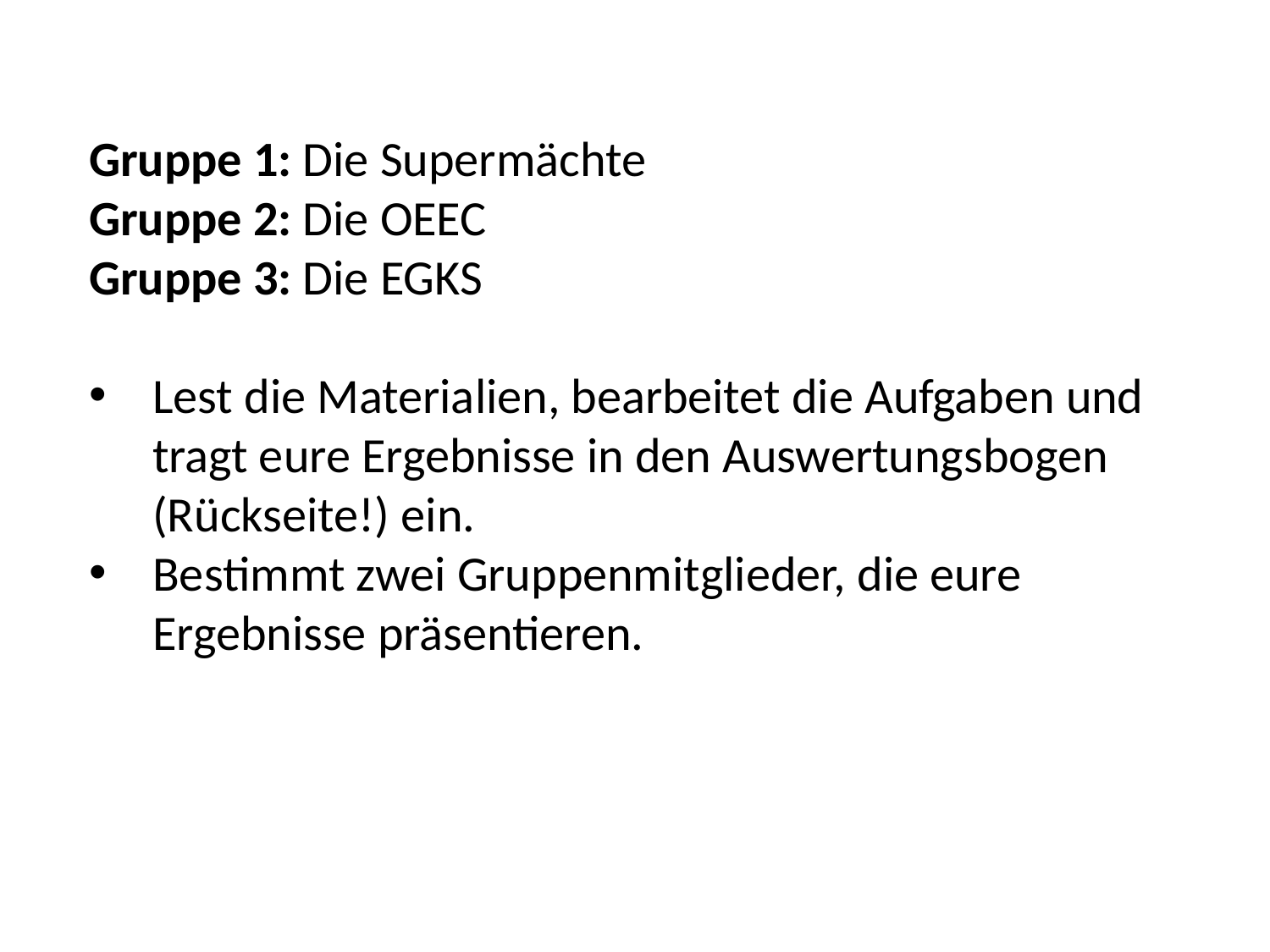

Gruppe 1: Die Supermächte
Gruppe 2: Die OEEC
Gruppe 3: Die EGKS

Lest die Materialien, bearbeitet die Aufgaben und tragt eure Ergebnisse in den Auswertungsbogen (Rückseite!) ein.
Bestimmt zwei Gruppenmitglieder, die eure Ergebnisse präsentieren.